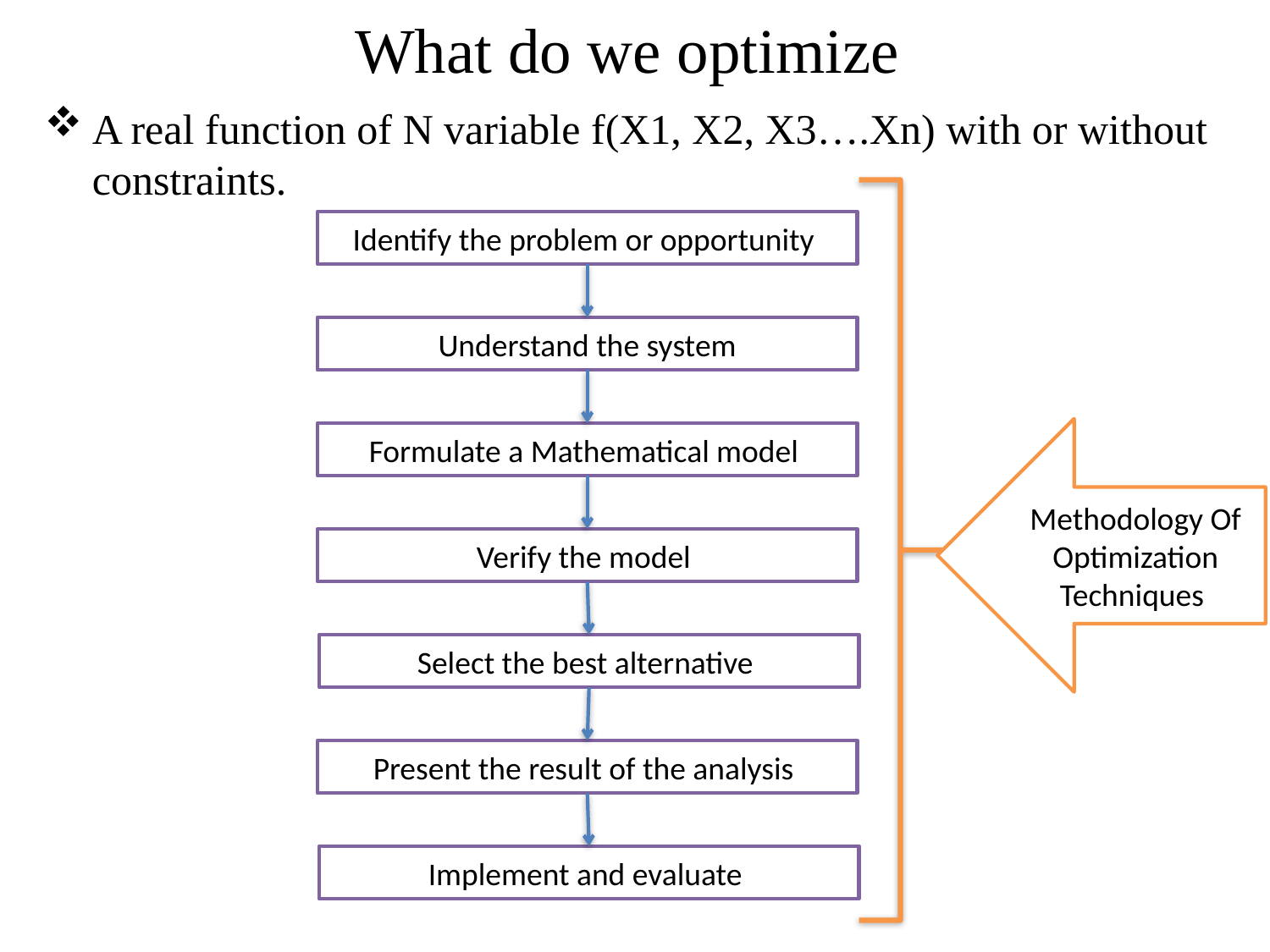

# What do we optimize
A real function of N variable f(X1, X2, X3….Xn) with or without constraints.

Identify the problem or opportunity
Understand the system
Methodology Of Optimization Techniques
Formulate a Mathematical model
Verify the model
Select the best alternative
Present the result of the analysis
Implement and evaluate